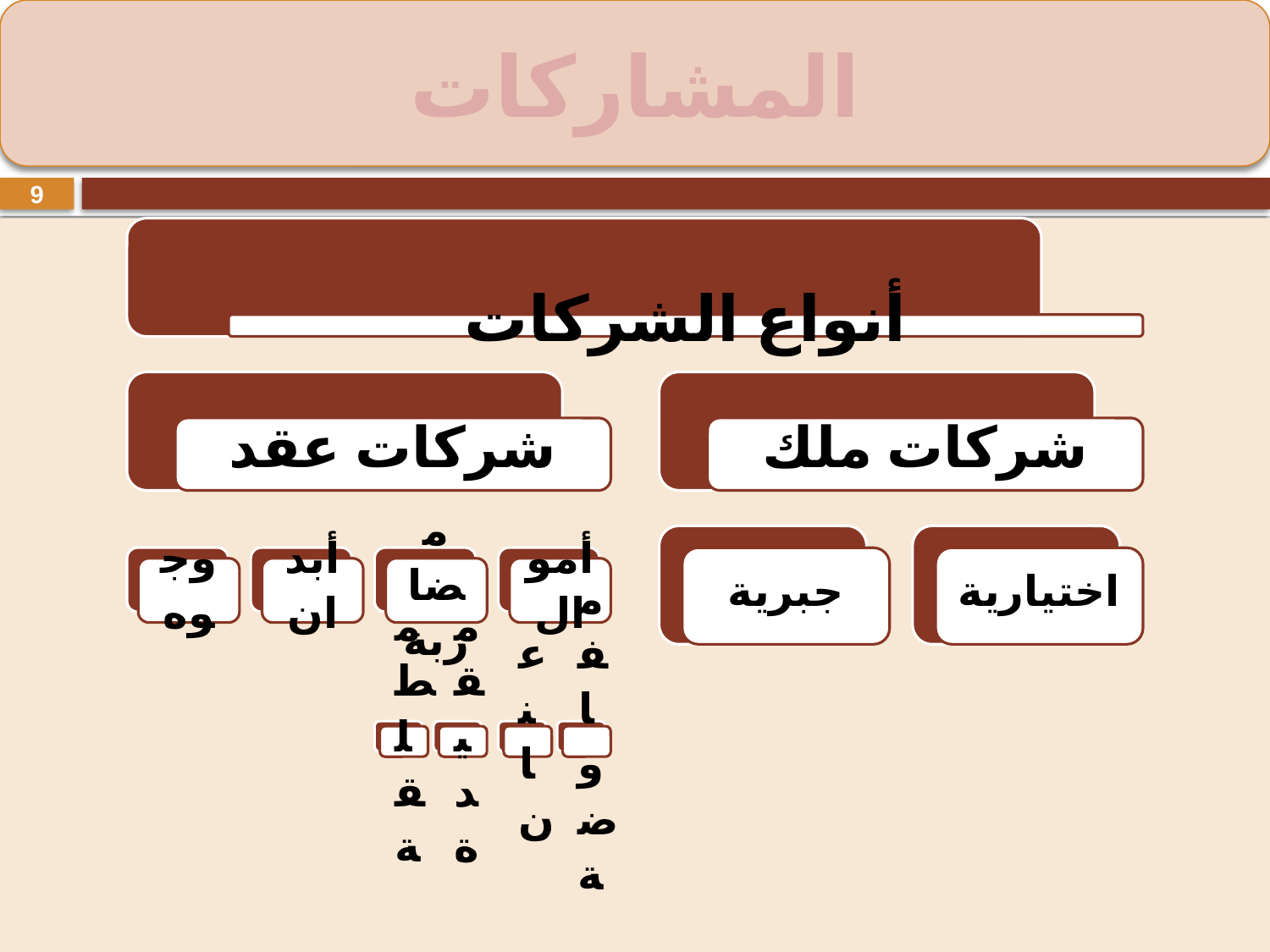

المشاركات
9
أنواع الشركات
شركات عقد
وجوه
أبدان
شركات ملك
جبرية
اختيارية
المادة العلمية - دورة إعداد مستشاري التحكيم في المالية الإسلامية - محمد علي بحروني